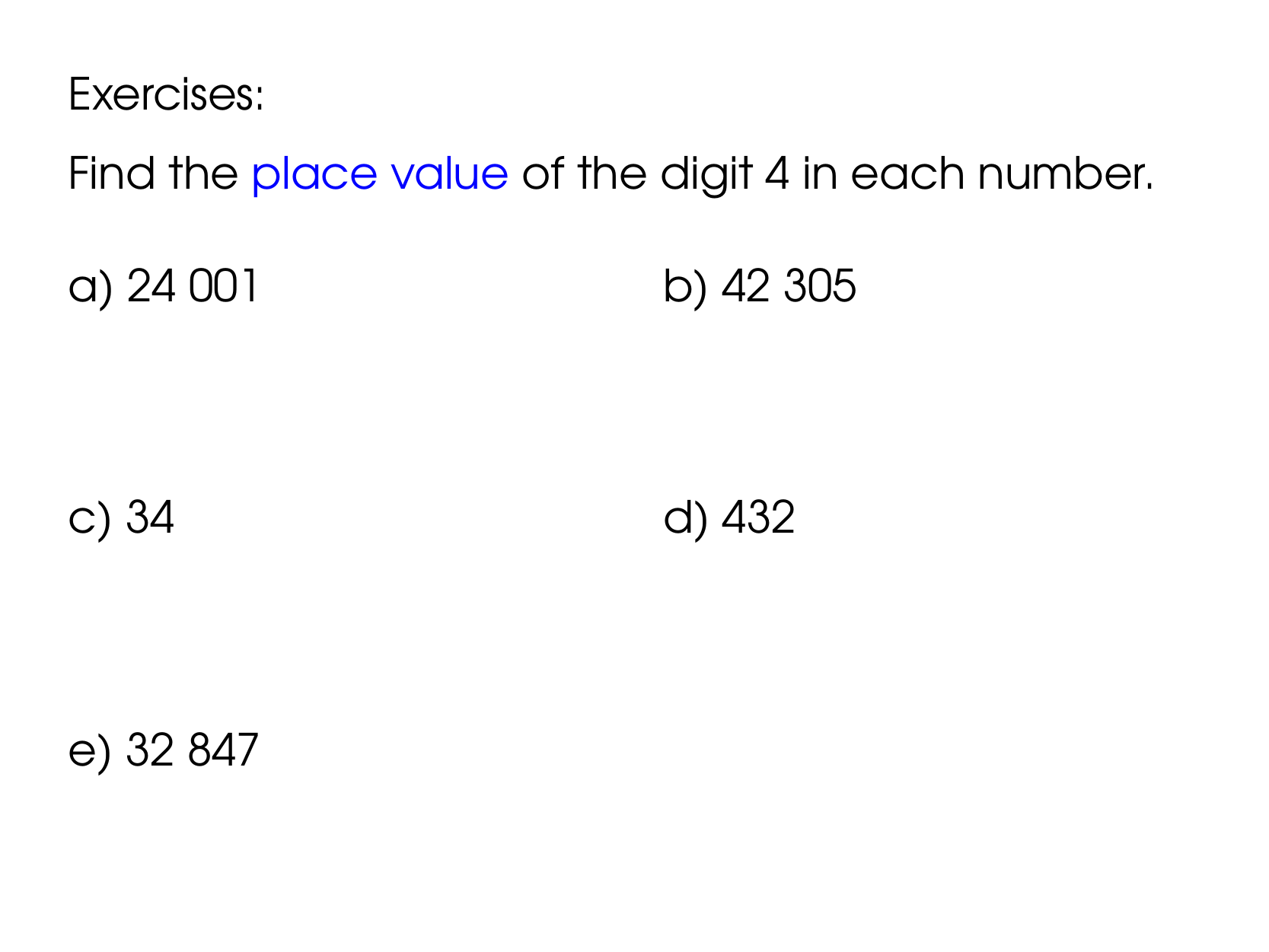

Exercises:
Find the place value of the digit 4 in each number.
a) 24 001
b) 42 305
c) 34
d) 432
e) 32 847